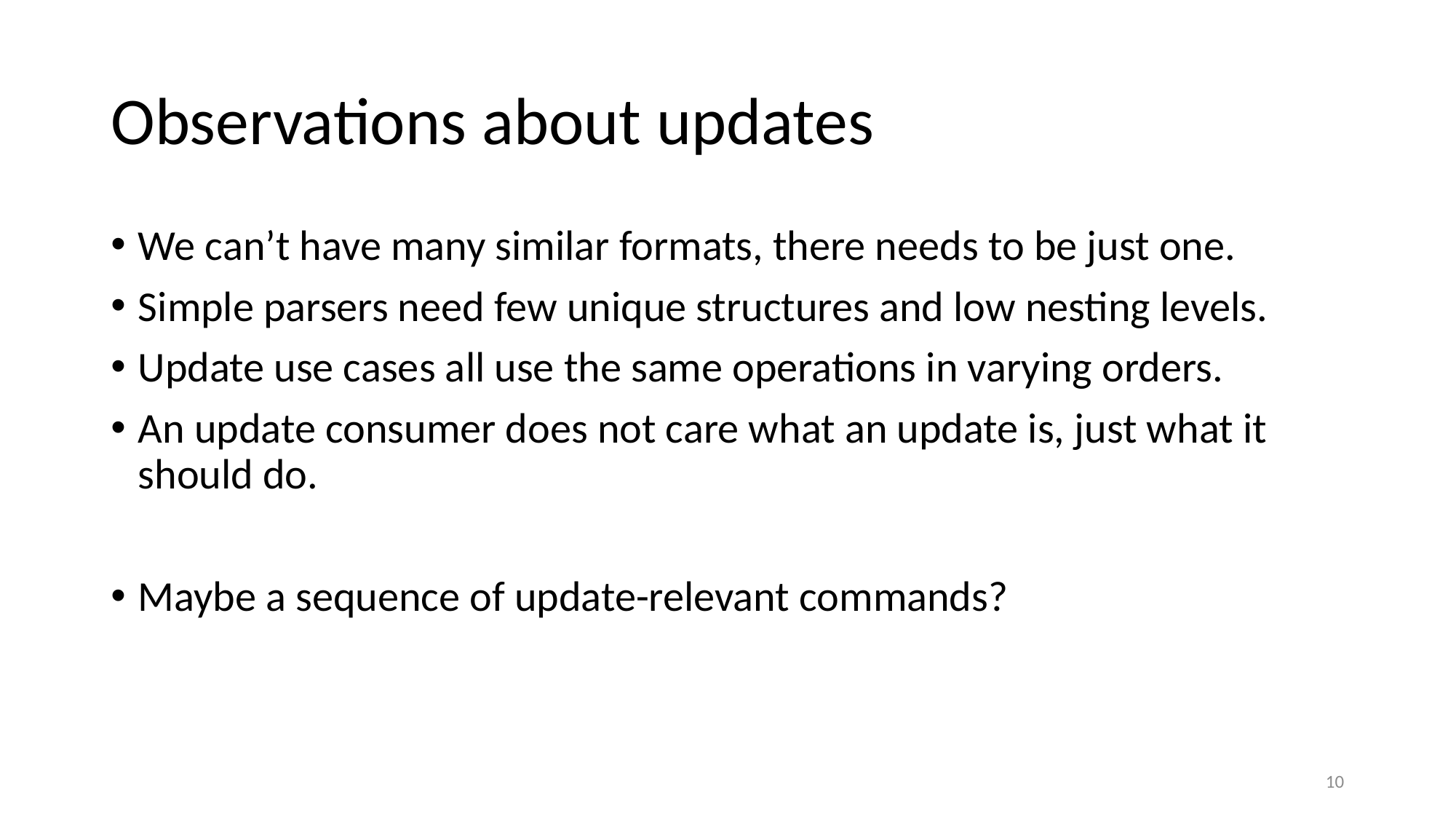

# Observations about updates
We can’t have many similar formats, there needs to be just one.
Simple parsers need few unique structures and low nesting levels.
Update use cases all use the same operations in varying orders.
An update consumer does not care what an update is, just what it should do.

Maybe a sequence of update-relevant commands?
10